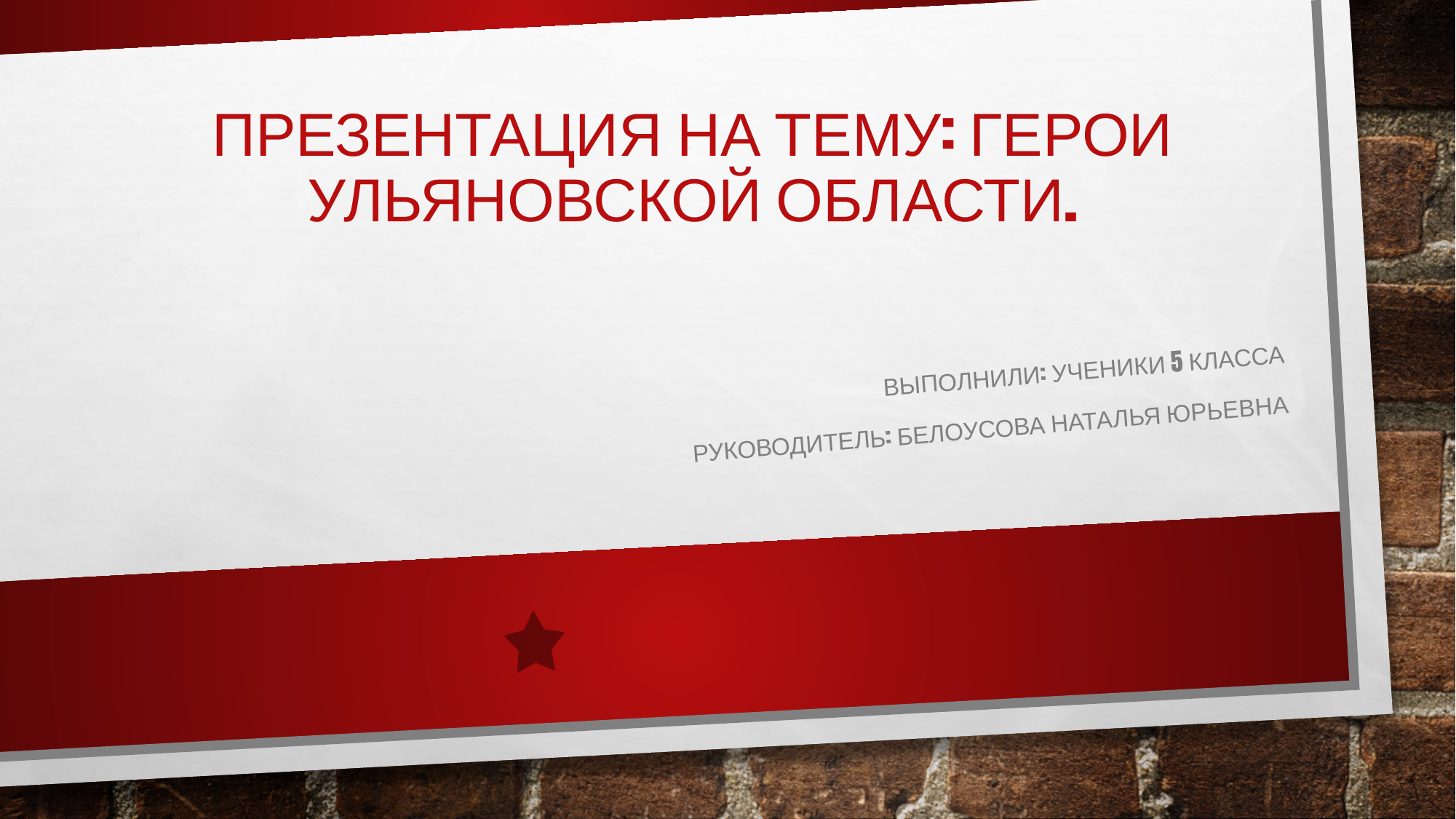

# Презентация на тему: Герои ульяновской области.
Выполнили: Ученики 5 класса
Руководитель: Белоусова Наталья Юрьевна